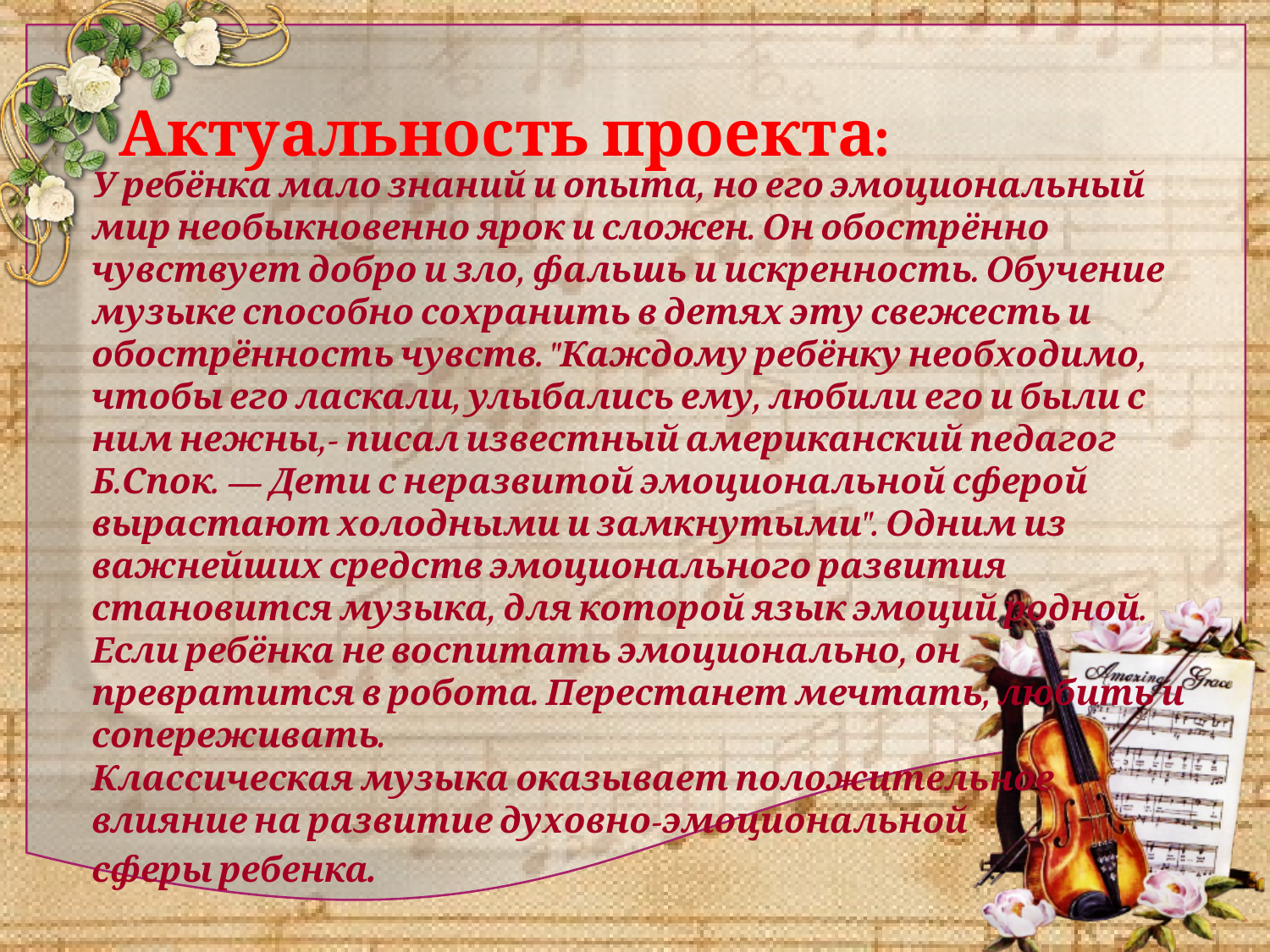

Актуальность проекта:
У ребёнка мало знаний и опыта, но его эмоциональный мир необыкновенно ярок и сложен. Он обострённо чувствует добро и зло, фальшь и искренность. Обучение музыке способно сохранить в детях эту свежесть и обострённость чувств. "Каждому ребёнку необходимо, чтобы его ласкали, улыбались ему, любили его и были с ним нежны,- писал известный американский педагог Б.Спок. — Дети с неразвитой эмоциональной сферой вырастают холодными и замкнутыми". Одним из важнейших средств эмоционального развития становится музыка, для которой язык эмоций родной.   Если ребёнка не воспитать эмоционально, он превратится в робота. Перестанет мечтать, любить и сопереживать.
Классическая музыка оказывает положительное
влияние на развитие духовно-эмоциональной
сферы ребенка.